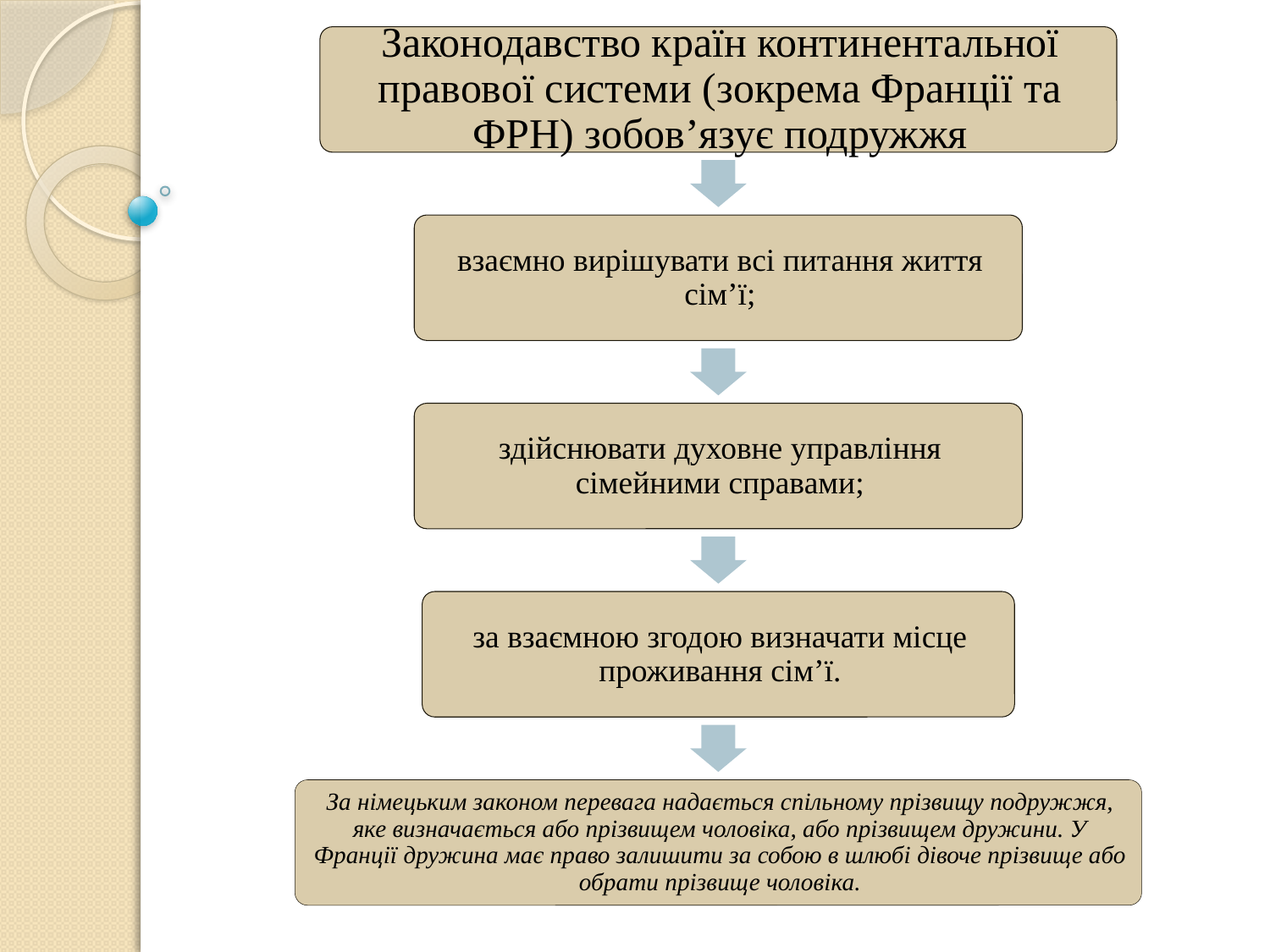

Законодавство країн континентальної правової системи (зокрема Франції та ФРН) зобов’язує подружжя

взаємно вирішувати всі питання життя сім’ї;

здійснювати духовне управління сімейними справами;

за взаємною згодою визначати місце проживання сім’ї.

За німецьким законом перевага надається спільному прізвищу подружжя, яке визначається або прізвищем чоловіка, або прізвищем дружини. У Франції дружина має право залишити за собою в шлюбі дівоче прізвище або обрати прізвище чоловіка.